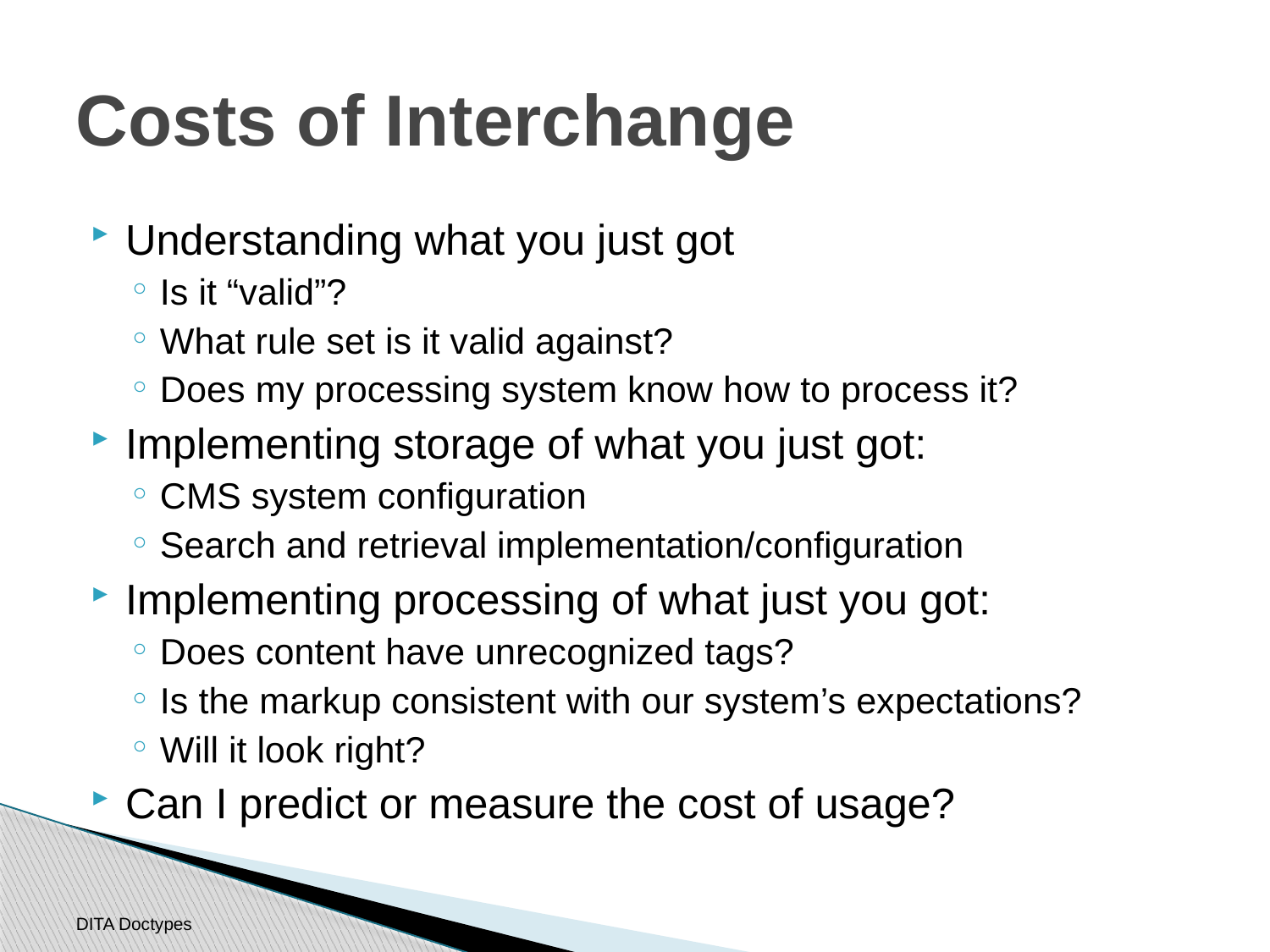

# Costs of Interchange
Understanding what you just got
Is it “valid”?
What rule set is it valid against?
Does my processing system know how to process it?
Implementing storage of what you just got:
CMS system configuration
Search and retrieval implementation/configuration
Implementing processing of what just you got:
Does content have unrecognized tags?
Is the markup consistent with our system’s expectations?
Will it look right?
Can I predict or measure the cost of usage?